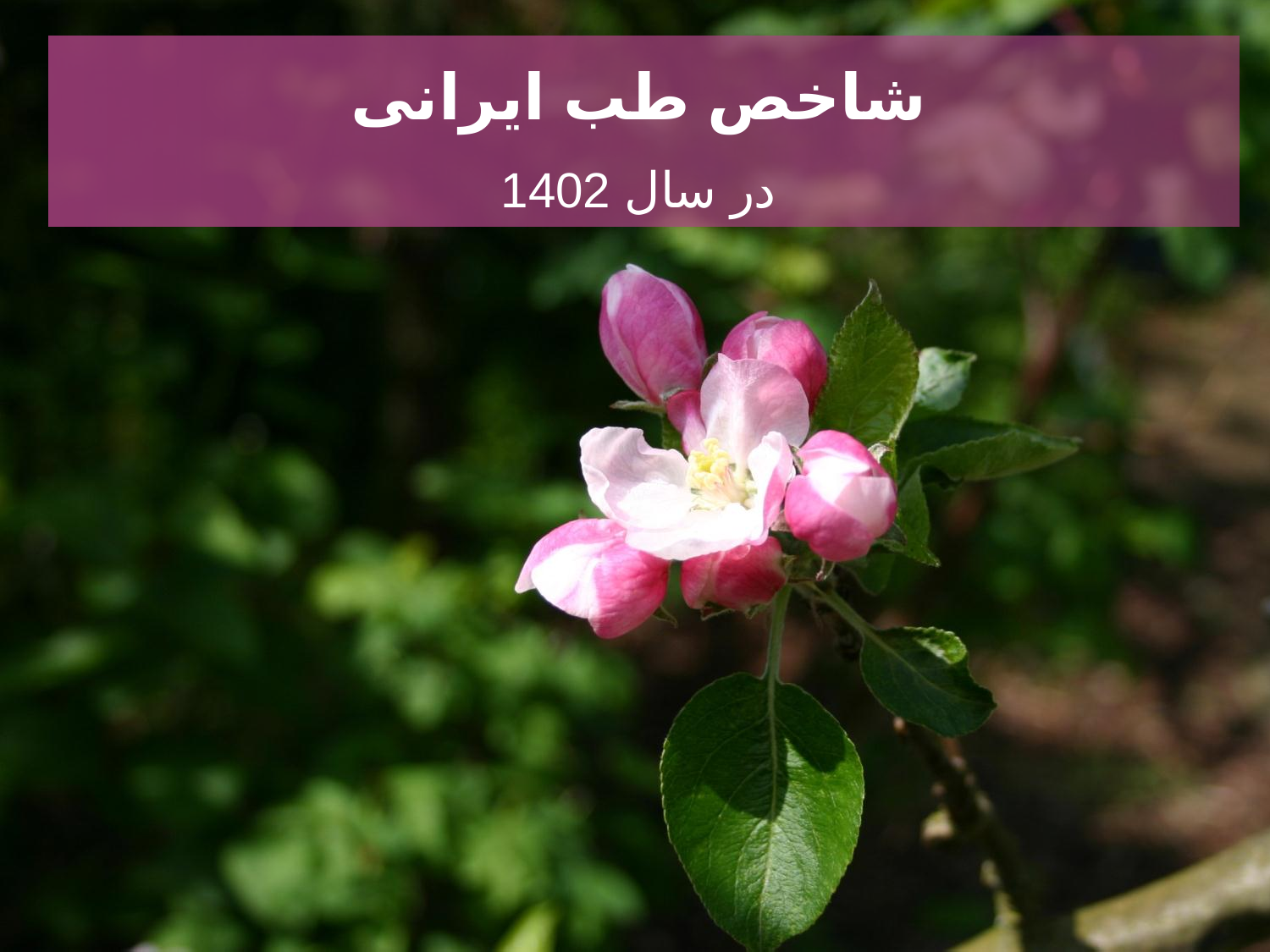

# شاخص طب ایرانی
در سال 1402